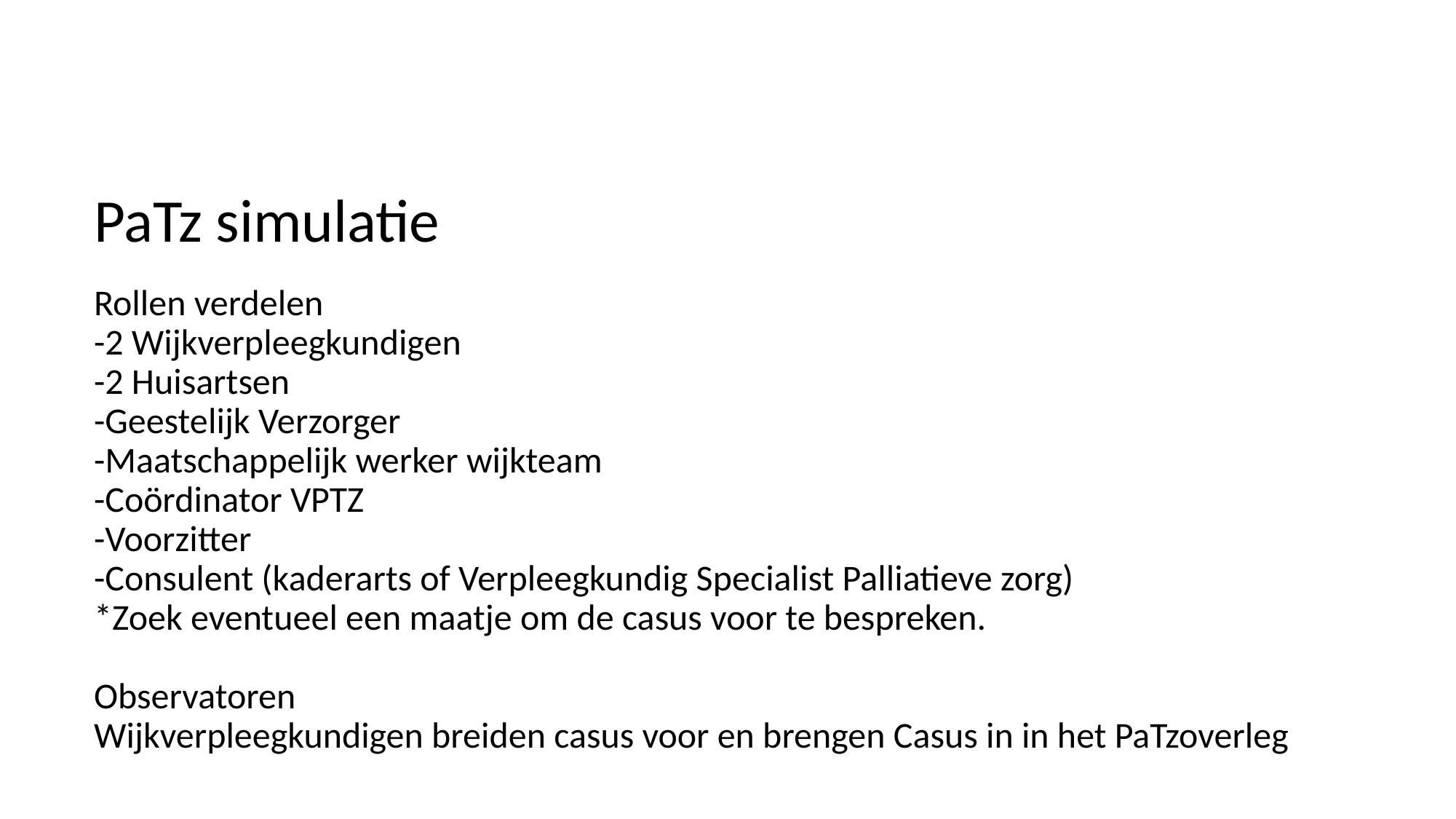

# PaTz simulatie Rollen verdelen -2 Wijkverpleegkundigen -2 Huisartsen -Geestelijk Verzorger -Maatschappelijk werker wijkteam -Coördinator VPTZ -Voorzitter -Consulent (kaderarts of Verpleegkundig Specialist Palliatieve zorg) *Zoek eventueel een maatje om de casus voor te bespreken. Observatoren Wijkverpleegkundigen breiden casus voor en brengen Casus in in het PaTzoverleg